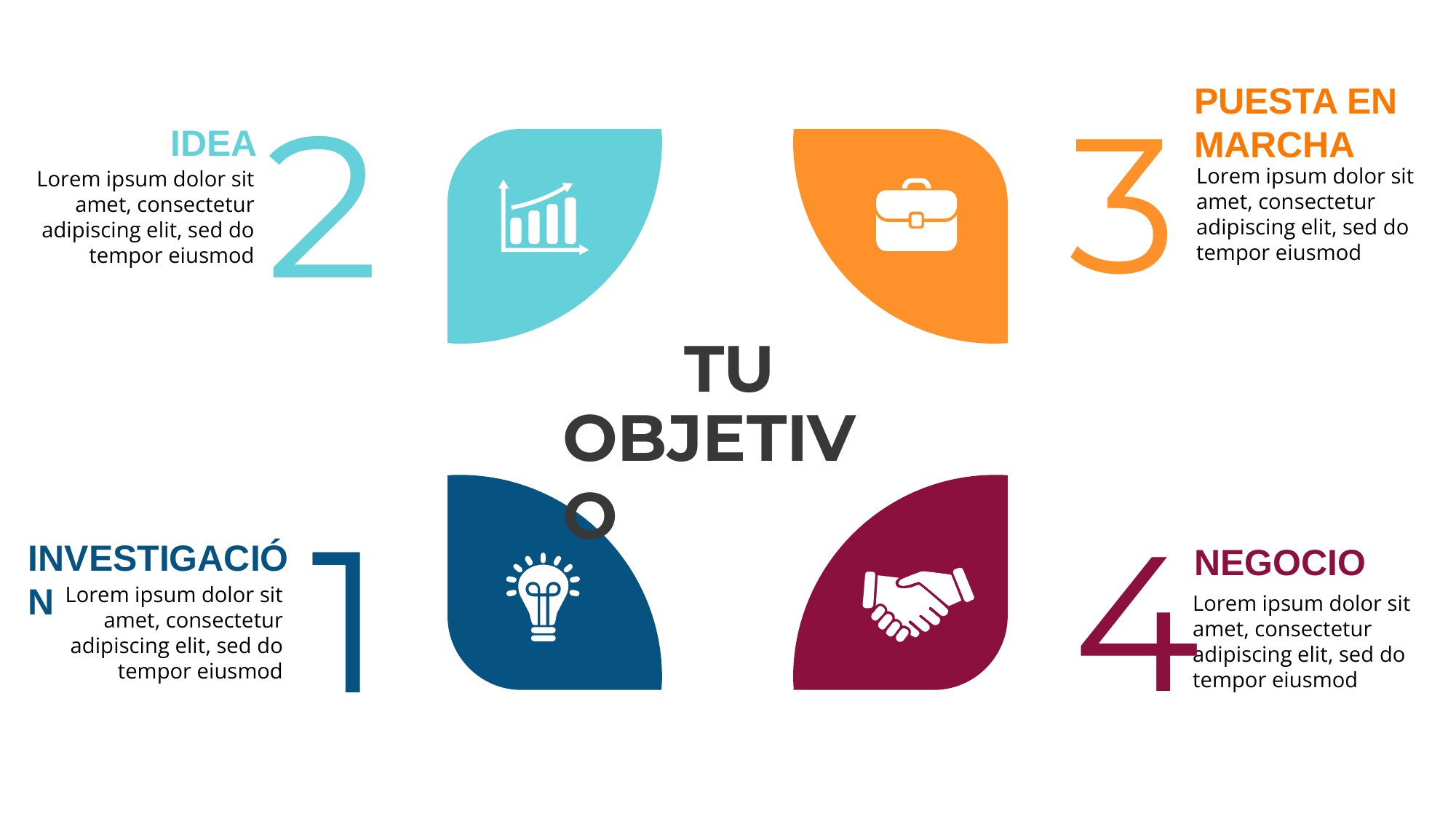

2
PUESTA EN MARCHA
3
IDEA

Lorem ipsum dolor sit amet, consectetur adipiscing elit, sed do tempor eiusmod
Lorem ipsum dolor sit amet, consectetur adipiscing elit, sed do tempor eiusmod

TU
OBJETIVO

1
4
INVESTIGACIÓN
NEGOCIO

Lorem ipsum dolor sit amet, consectetur adipiscing elit, sed do tempor eiusmod
Lorem ipsum dolor sit amet, consectetur adipiscing elit, sed do tempor eiusmod